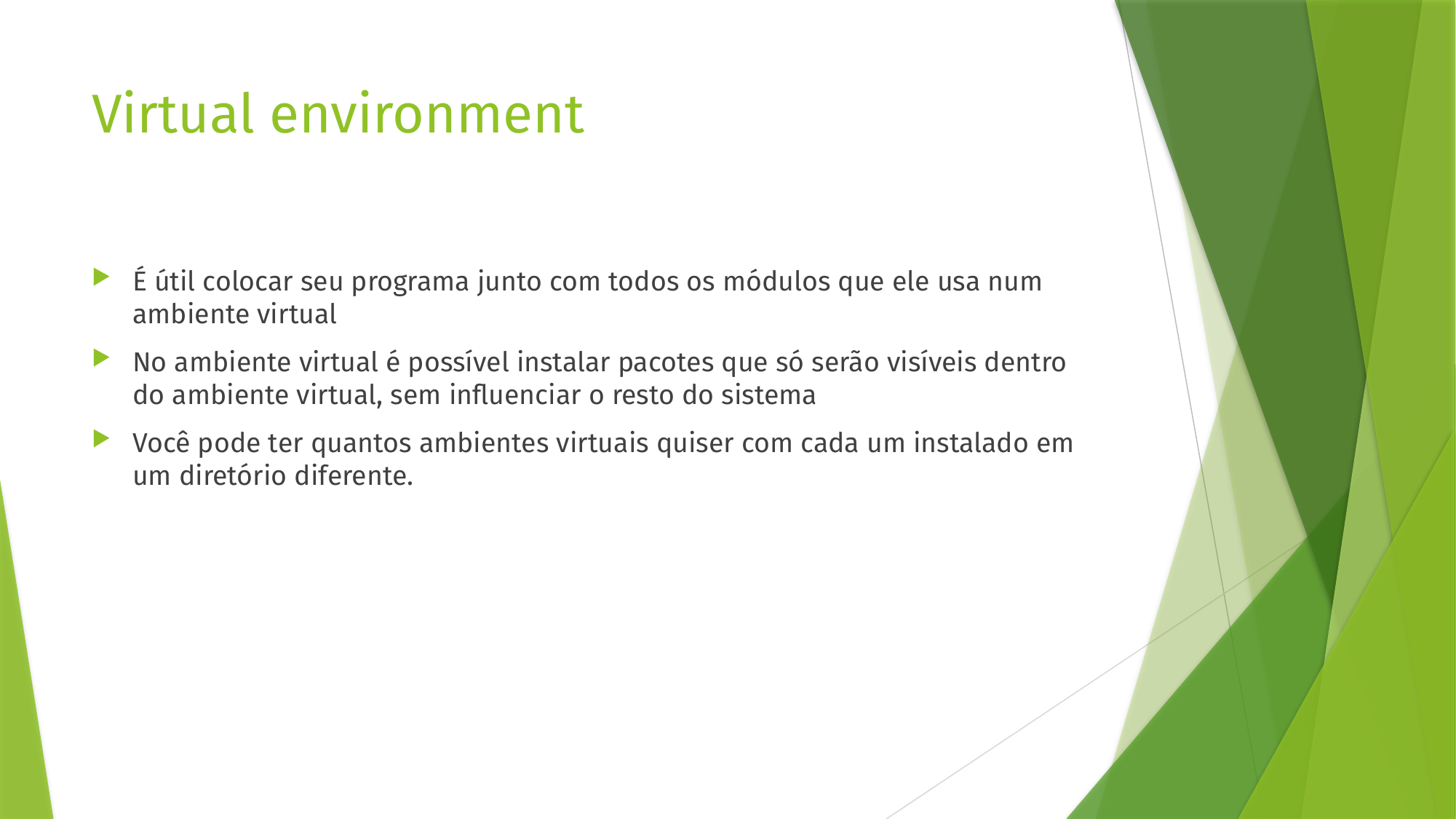

# Virtual environment
É útil colocar seu programa junto com todos os módulos que ele usa num ambiente virtual
No ambiente virtual é possível instalar pacotes que só serão visíveis dentro do ambiente virtual, sem influenciar o resto do sistema
Você pode ter quantos ambientes virtuais quiser com cada um instalado em um diretório diferente.